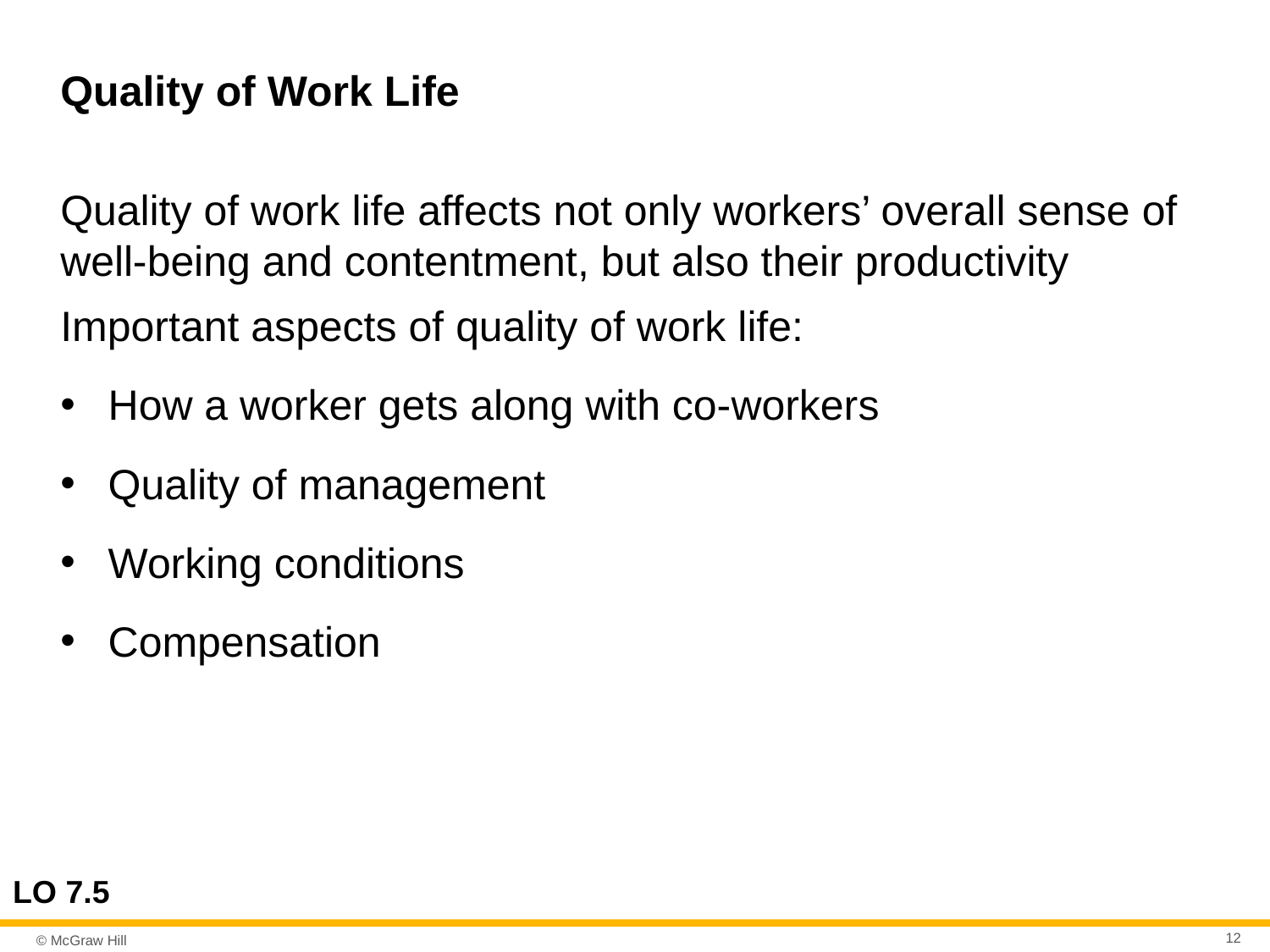

# Quality of Work Life
Quality of work life affects not only workers’ overall sense of well-being and contentment, but also their productivity
Important aspects of quality of work life:
How a worker gets along with co-workers
Quality of management
Working conditions
Compensation
LO 7.5